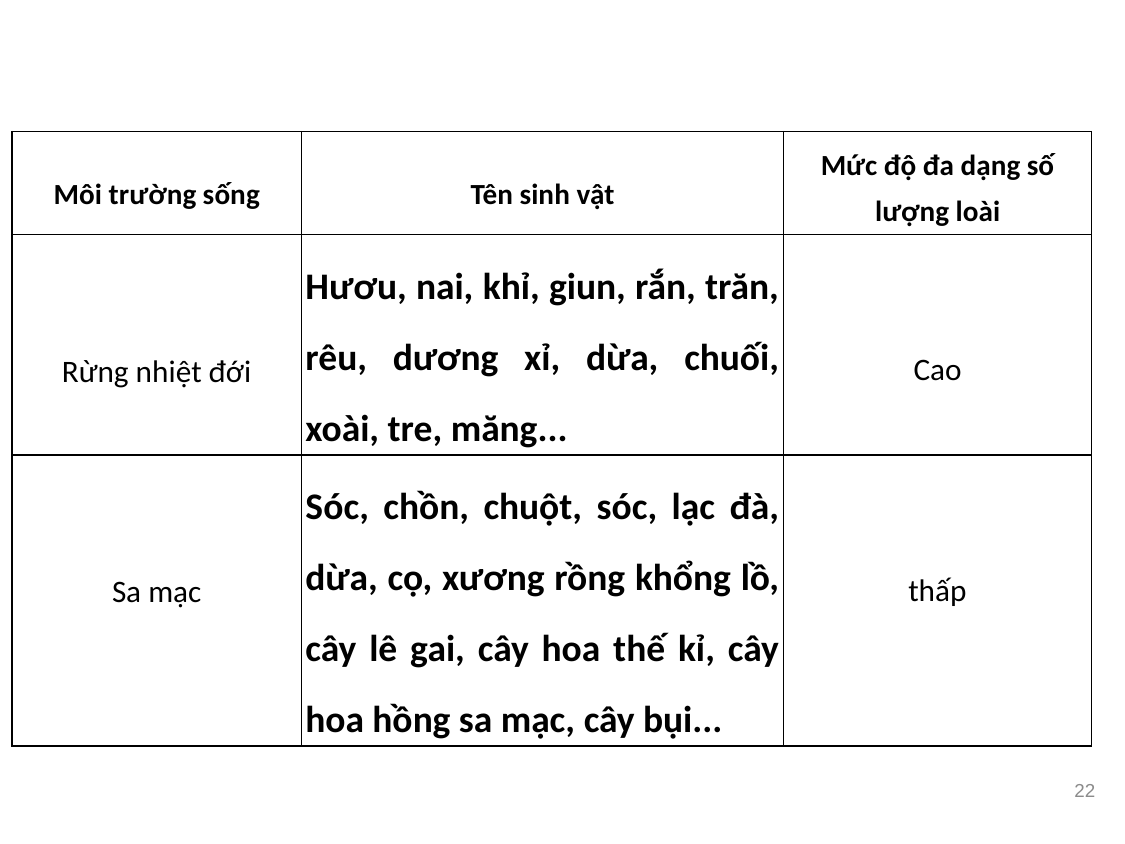

| Môi trường sống | Tên sinh vật | Mức độ đa dạng số lượng loài |
| --- | --- | --- |
| Rừng nhiệt đới | Hươu, nai, khỉ, giun, rắn, trăn, rêu, dương xỉ, dừa, chuối, xoài, tre, măng... | Cao |
| Sa mạc | Sóc, chồn, chuột, sóc, lạc đà, dừa, cọ, xương rồng khổng lồ, cây lê gai, cây hoa thế kỉ, cây hoa hồng sa mạc, cây bụi... | thấp |
22